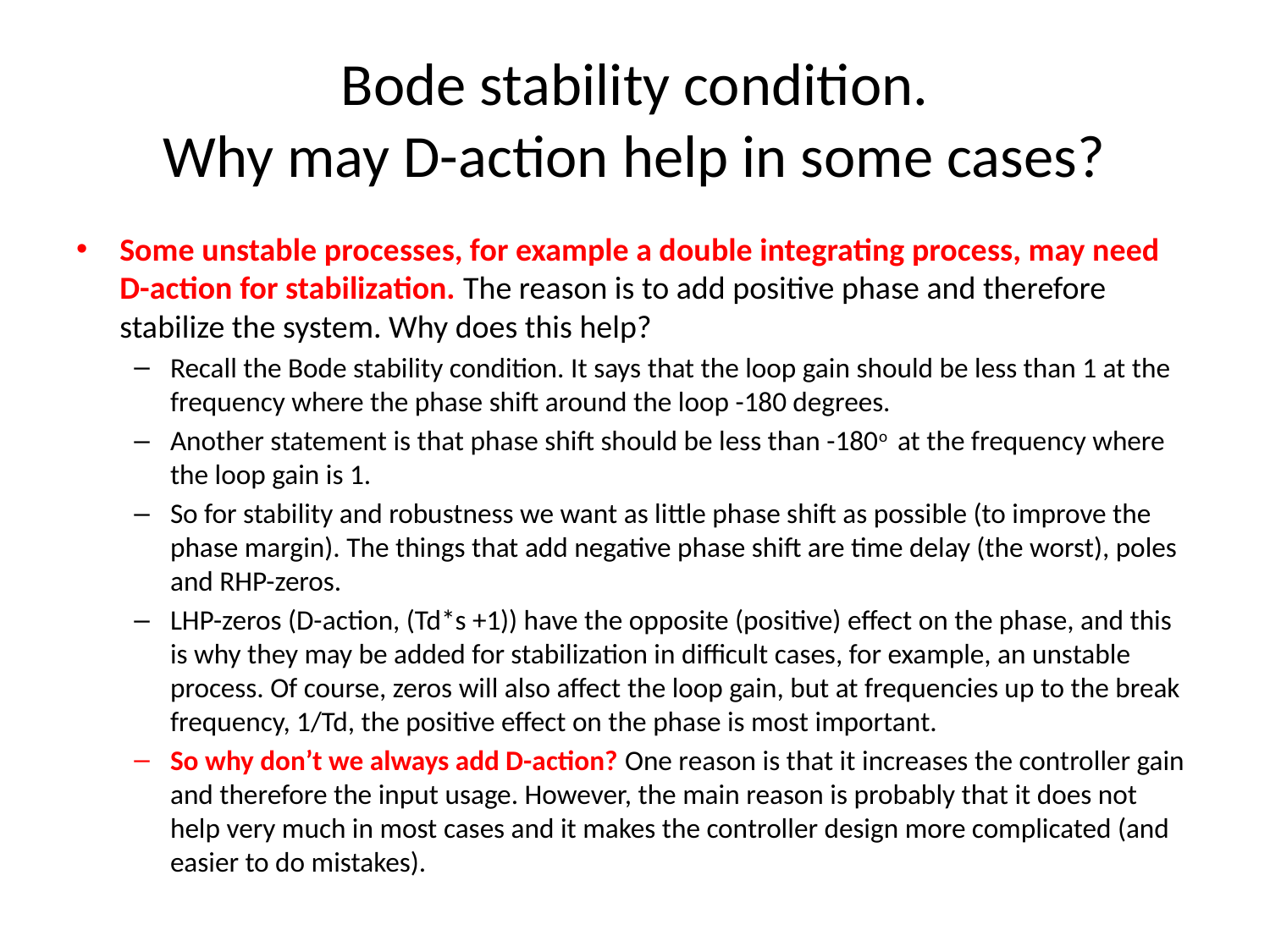

# Bode stability condition. Why may D-action help in some cases?
Some unstable processes, for example a double integrating process, may need D-action for stabilization. The reason is to add positive phase and therefore stabilize the system. Why does this help?
Recall the Bode stability condition. It says that the loop gain should be less than 1 at the frequency where the phase shift around the loop -180 degrees.
Another statement is that phase shift should be less than -180o  at the frequency where the loop gain is 1.
So for stability and robustness we want as little phase shift as possible (to improve the phase margin). The things that add negative phase shift are time delay (the worst), poles and RHP-zeros.
LHP-zeros (D-action, (Td*s +1)) have the opposite (positive) effect on the phase, and this is why they may be added for stabilization in difficult cases, for example, an unstable process. Of course, zeros will also affect the loop gain, but at frequencies up to the break frequency, 1/Td, the positive effect on the phase is most important.
So why don’t we always add D-action? One reason is that it increases the controller gain and therefore the input usage. However, the main reason is probably that it does not help very much in most cases and it makes the controller design more complicated (and easier to do mistakes).